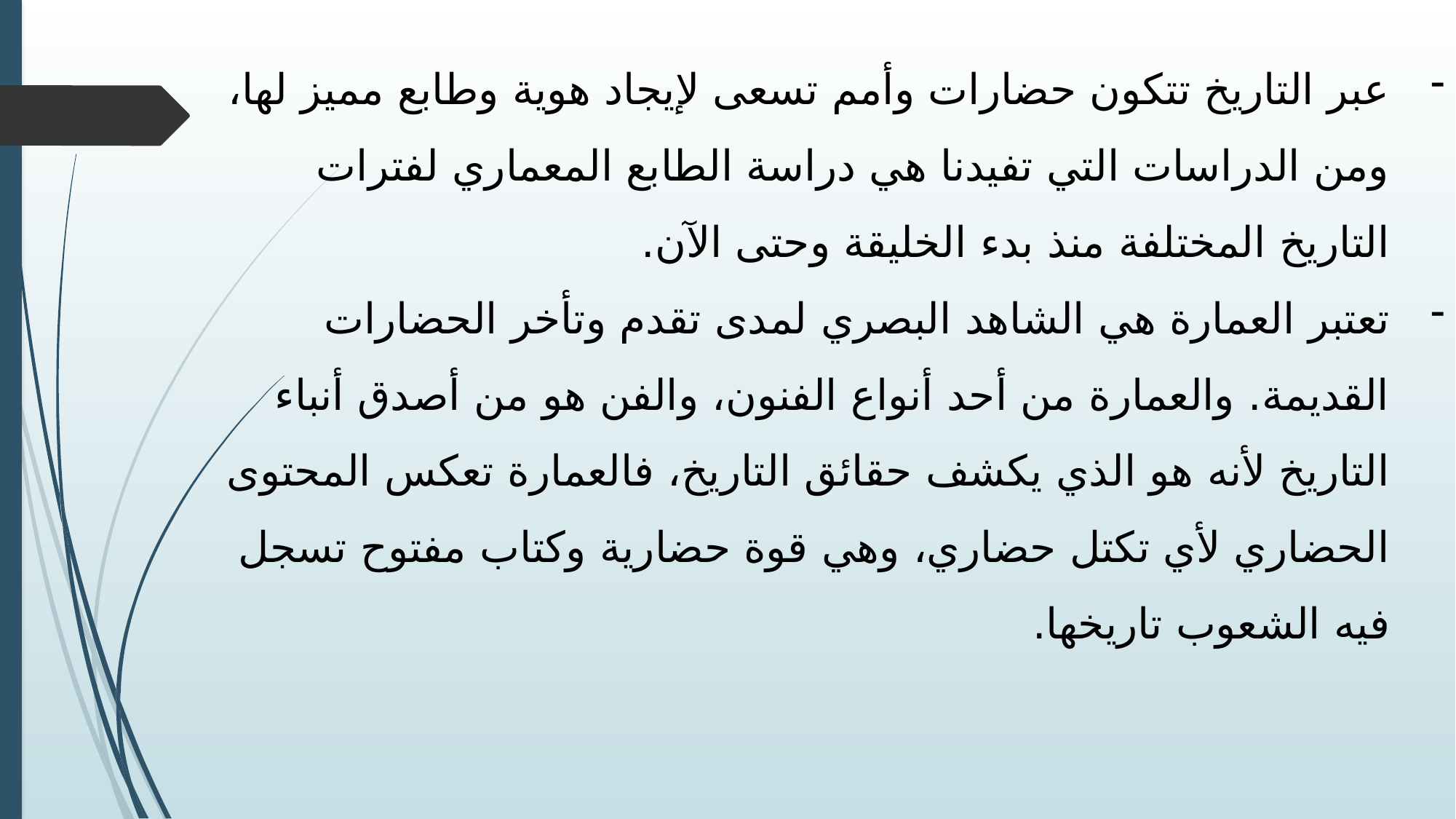

عبر التاريخ تتكون حضارات وأمم تسعى لإيجاد هوية وطابع مميز لها، ومن الدراسات التي تفيدنا هي دراسة الطابع المعماري لفترات التاريخ المختلفة منذ بدء الخليقة وحتى الآن.
تعتبر العمارة هي الشاهد البصري لمدى تقدم وتأخر الحضارات القديمة. والعمارة من أحد أنواع الفنون، والفن هو من أصدق أنباء التاريخ لأنه هو الذي يكشف حقائق التاريخ، فالعمارة تعكس المحتوى الحضاري لأي تكتل حضاري، وهي قوة حضارية وكتاب مفتوح تسجل فيه الشعوب تاريخها.